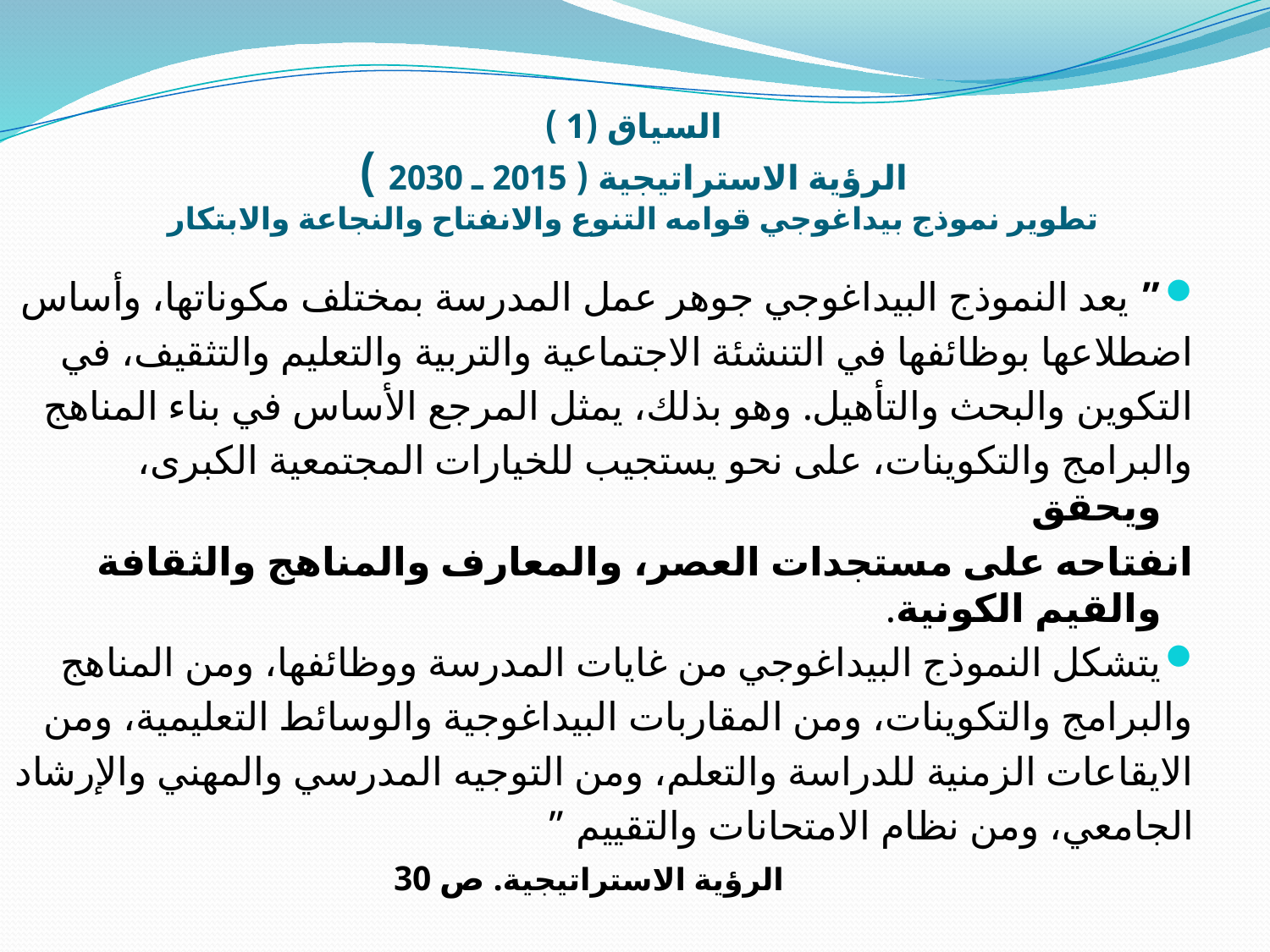

# السياق (1 ) الرؤية الاستراتيجية ( 2015 ـ 2030 ) تطوير نموذج بيداغوجي قوامه التنوع والانفتاح والنجاعة والابتكار
” يعد النموذج البيداغوجي جوهر عمل المدرسة بمختلف مكوناتها، وأساس
اضطلاعها بوظائفها في التنشئة الاجتماعية والتربية والتعليم والتثقيف، في
التكوين والبحث والتأهيل. وهو بذلك، يمثل المرجع الأساس في بناء المناهج
والبرامج والتكوينات، على نحو يستجيب للخيارات المجتمعية الكبرى، ويحقق
انفتاحه على مستجدات العصر، والمعارف والمناهج والثقافة والقيم الكونية.
يتشكل النموذج البيداغوجي من غايات المدرسة ووظائفها، ومن المناهج
والبرامج والتكوينات، ومن المقاربات البيداغوجية والوسائط التعليمية، ومن
الايقاعات الزمنية للدراسة والتعلم، ومن التوجيه المدرسي والمهني والإرشاد
الجامعي، ومن نظام الامتحانات والتقييم ”
                                            الرؤية الاستراتيجية. ص 30